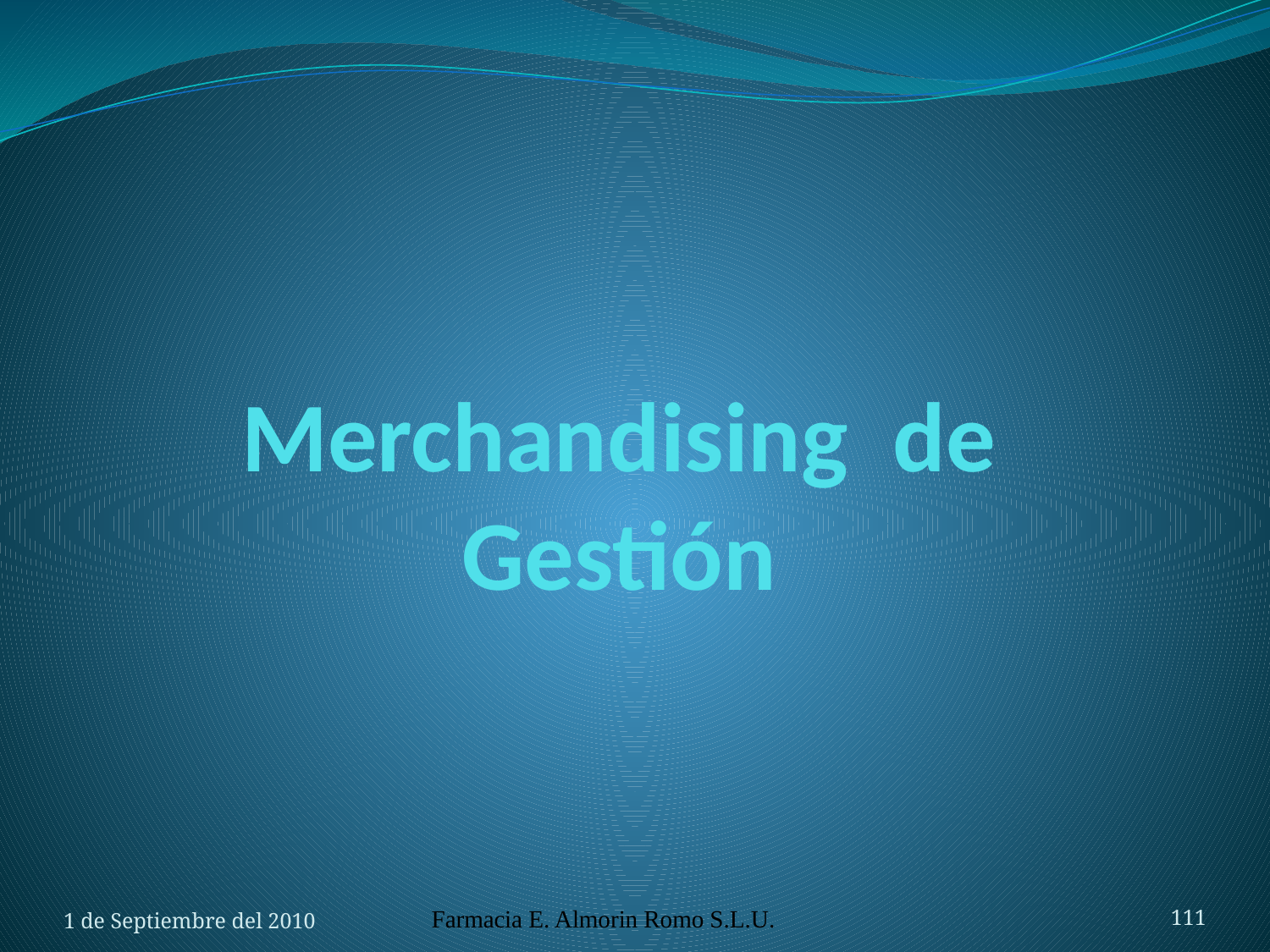

# Merchandising  de Gestión
1 de Septiembre del 2010
Farmacia E. Almorin Romo S.L.U.
111